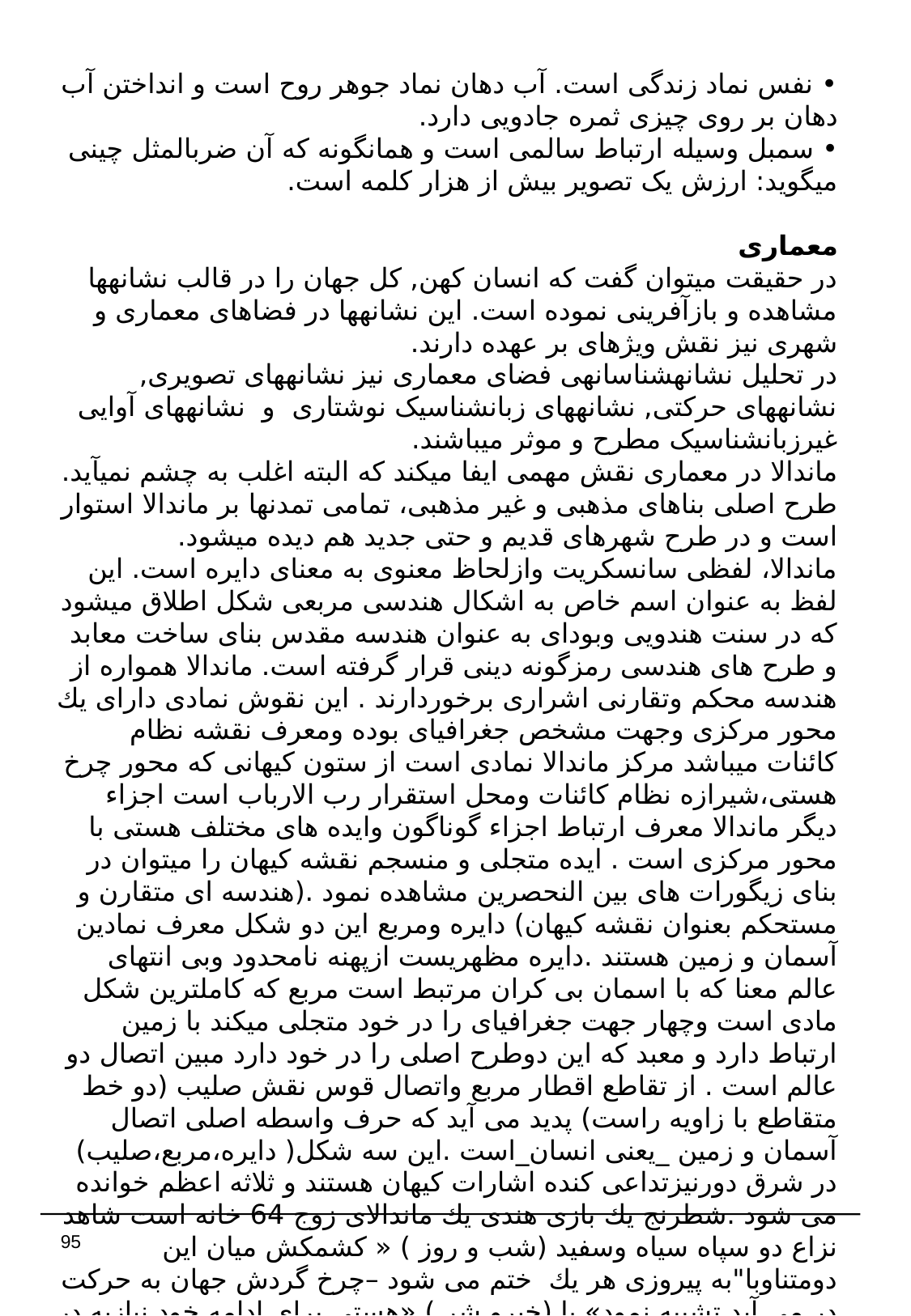

• نفس نماد زندگی است. آب دهان نماد جوهر روح است و انداختن آب دهان بر روی چیزی ثمره‌ جادویی دارد.
• سمبل وسیله‌ ارتباط سالمی است و همانگونه‌ که‌ آن ضرب‏المثل چینی می‏گوید: ارزش یک تصویر بیش از هزار کلمه‌ است.

معماری
در حقیقت میتوان گفت که انسان کهن, کل جهان را در قالب نشانهها مشاهده و بازآفرینی نموده است. این نشانه‏ها در فضاهای معماری و شهری نیز نقش ویژه‏ای بر عهده دارند.
در تحلیل نشانهشناسانهی فضای معماری نیز نشانههای تصویری, نشانههای حرکتی, نشانههای زبانشناسیک نوشتاری  و  نشانههای آوایی غیرزبانشناسیک مطرح و موثر میباشند.
ماندالا در معماری نقش مهمی ایفا می‏کند که‌ البته‌ اغلب به‌ چشم نمی‏آید. طرح اصلی بناهای مذهبی و غیر مذهبی، تمامی تمدن‏ها بر ماندالا استوار است و در طرح شهرهای قدیم و حتی جدید هم دیده‌ می‏شود.
ماندالا، لفظی سانسكریت وازلحاظ معنوی به معنای دایره است. این لفظ به عنوان اسم خاص به اشكال هندسی مربعی شكل اطلاق میشود كه در سنت هندویی وبودای به عنوان هندسه مقدس بنای ساخت معابد و طرح های هندسی رمزگونه دینی قرار گرفته است. ماندالا همواره از هندسه محكم وتقارنی اشراری برخوردارند . این نقوش نمادی دارای یك محور مركزی وجهت مشخص جغرافیای بوده ومعرف نقشه نظام كائنات میباشد مركز ماندالا نمادی است از ستون كیهانی كه محور چرخ هستی،شیرازه نظام كائنات ومحل استقرار رب الارباب است اجزاء دیگر ماندالا معرف ارتباط اجزاء گوناگون وایده های مختلف هستی با محور مركزی است . ایده متجلی و منسجم نقشه كیهان را میتوان در بنای زیگورات های بین النحصرین مشاهده نمود .(هندسه ای متقارن و مستحكم بعنوان نقشه كیهان) دایره ومربع این دو شكل معرف نمادین آسمان و زمین هستند .دایره مظهریست ازپهنه نامحدود وبی انتهای عالم معنا كه با اسمان بی كران مرتبط است مربع كه كاملترین شكل مادی است وچهار جهت جغرافیای را در خود متجلی میكند با زمین ارتباط دارد و معبد كه این دوطرح اصلی را در خود دارد مبین اتصال دو عالم است . از تقاطع اقطار مربع واتصال قوس نقش صلیب (دو خط متقاطع با زاویه راست) پدید می آید كه حرف واسطه اصلی اتصال آسمان و زمین _یعنی انسان_است .این سه شكل( دایره،مربع،صلیب) در شرق دورنیزتداعی كنده اشارات كیهان هستند و ثلاثه اعظم خوانده می شود .شطرنج یك بازی هندی یك ماندالای زوج 64 خانه است شاهد نزاع دو سپاه سیاه وسفید (شب و روز ) « كشمكش میان این دومتناوبا"به پیروزی هر یك  ختم می شود –چرخ گردش جهان به حركت در می آید تشبیه نمود» یا (خیرو شر ) «هستی برای ادامه خود نیازبه در گیری  تضاد دارد»
نمونه‌ کلاسیک آن شرح پلوتارک از پایه‌‏گذاری شهر رم است.
95